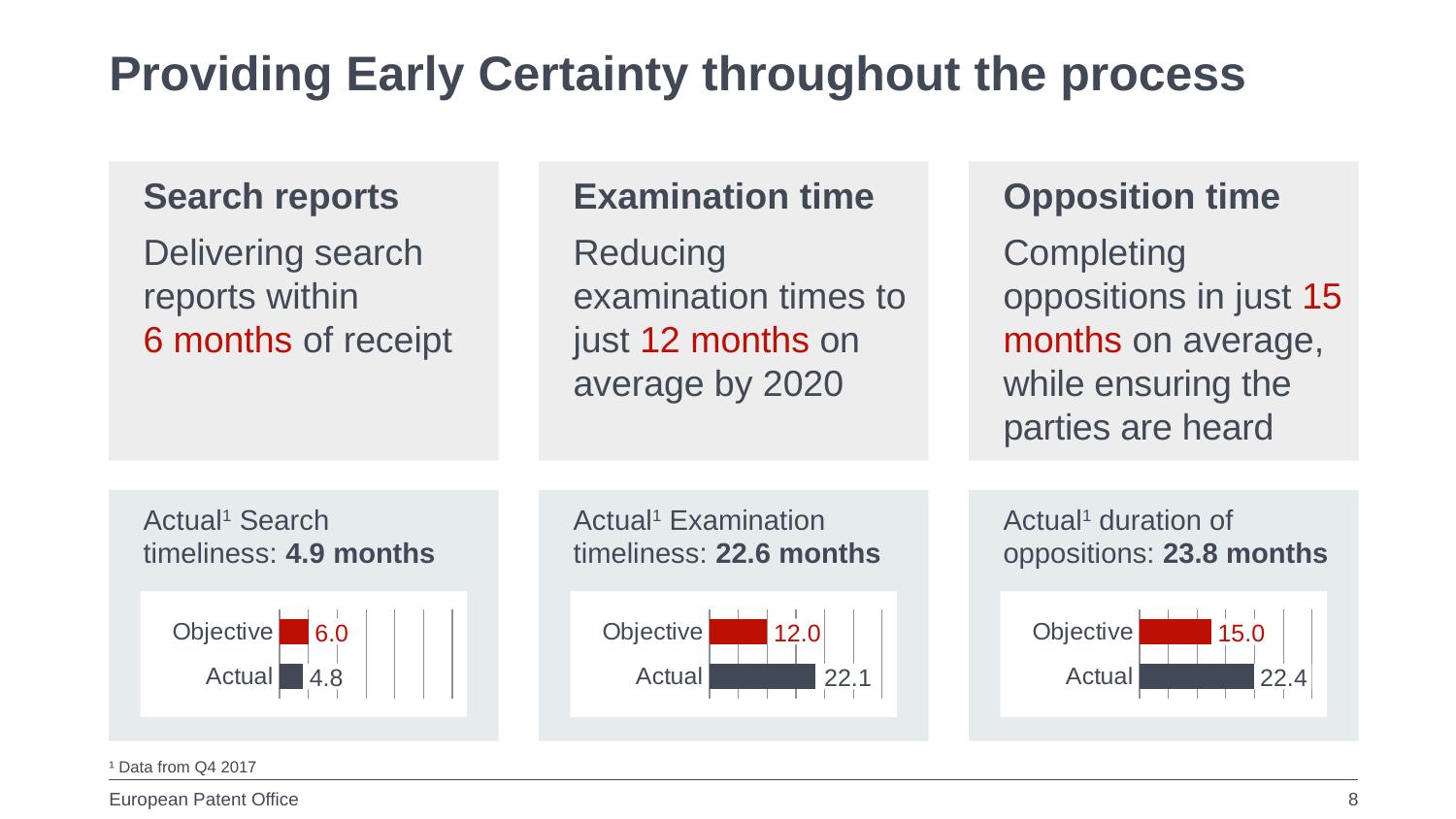

Providing Early Certainty throughout the process

Search reports
Delivering search reports within
6 months of receipt

Examination time
Reducing examination times to just 12 months on average by 2020

Opposition time
Completing oppositions in just 15 months on average, while ensuring the  parties are heard

Actual1 Search
timeliness: 4.9 months
Actual1 Examination timeliness: 22.6 months
Actual1 duration of oppositions: 23.8 months

### Chart

| Category | Spalte1 |
|---|---|
| Actual | 4.9 |
| Objective | 6.0 |

### Chart

| Category | Spalte1 |
|---|---|
| Actual | 22.1 |
| Objective | 12.0 |

### Chart

| Category | Spalte1 |
|---|---|
| Actual | 23.8 |
| Objective | 15.0 |
6.0
12.0
15.0
4.8
22.1
22.4
¹ Data from Q4 2017
8